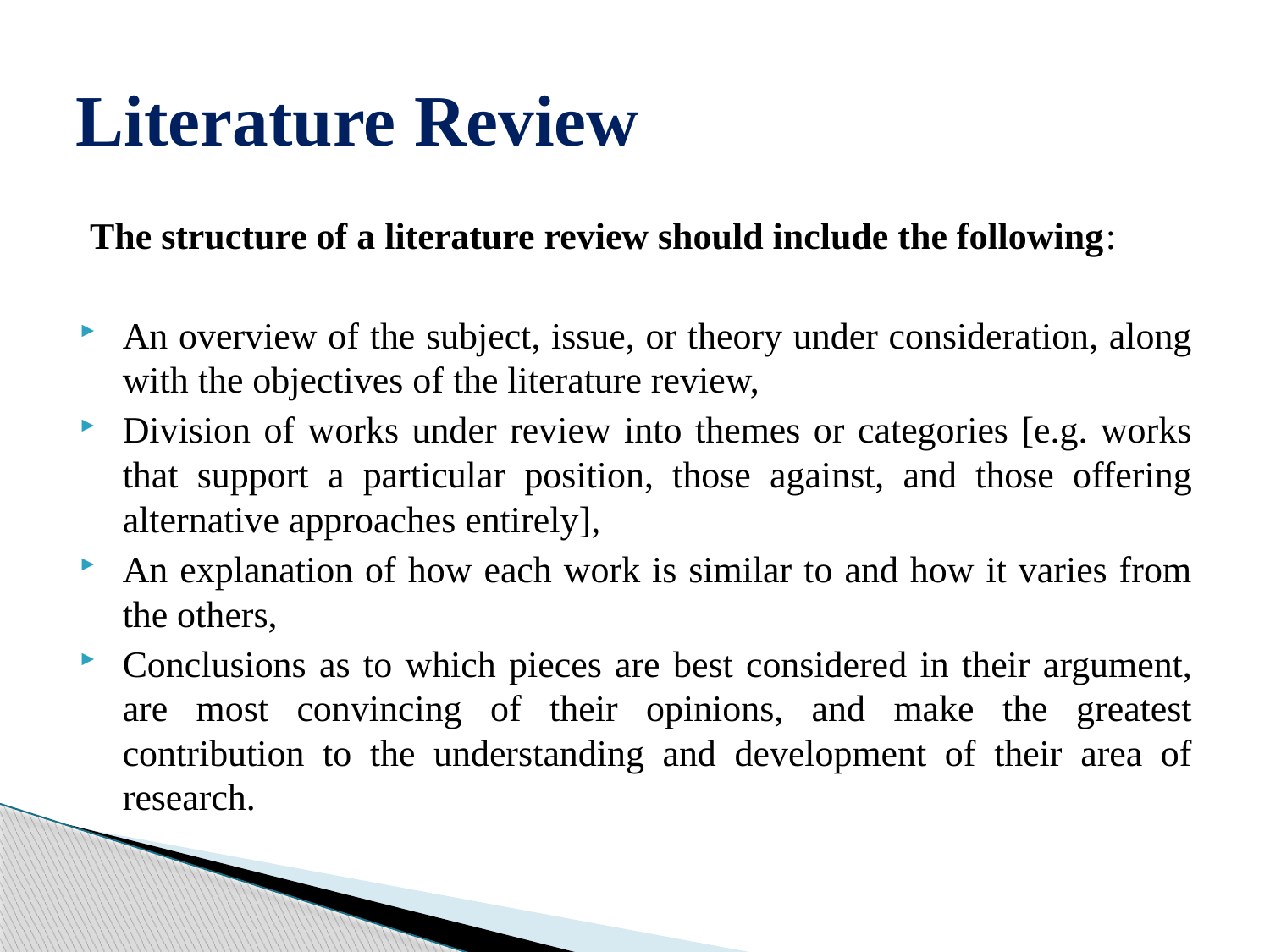

# Literature Review
The structure of a literature review should include the following:

An overview of the subject, issue, or theory under consideration, along with the objectives of the literature review,
Division of works under review into themes or categories [e.g. works that support a particular position, those against, and those offering alternative approaches entirely],
An explanation of how each work is similar to and how it varies from the others,
Conclusions as to which pieces are best considered in their argument, are most convincing of their opinions, and make the greatest contribution to the understanding and development of their area of research.